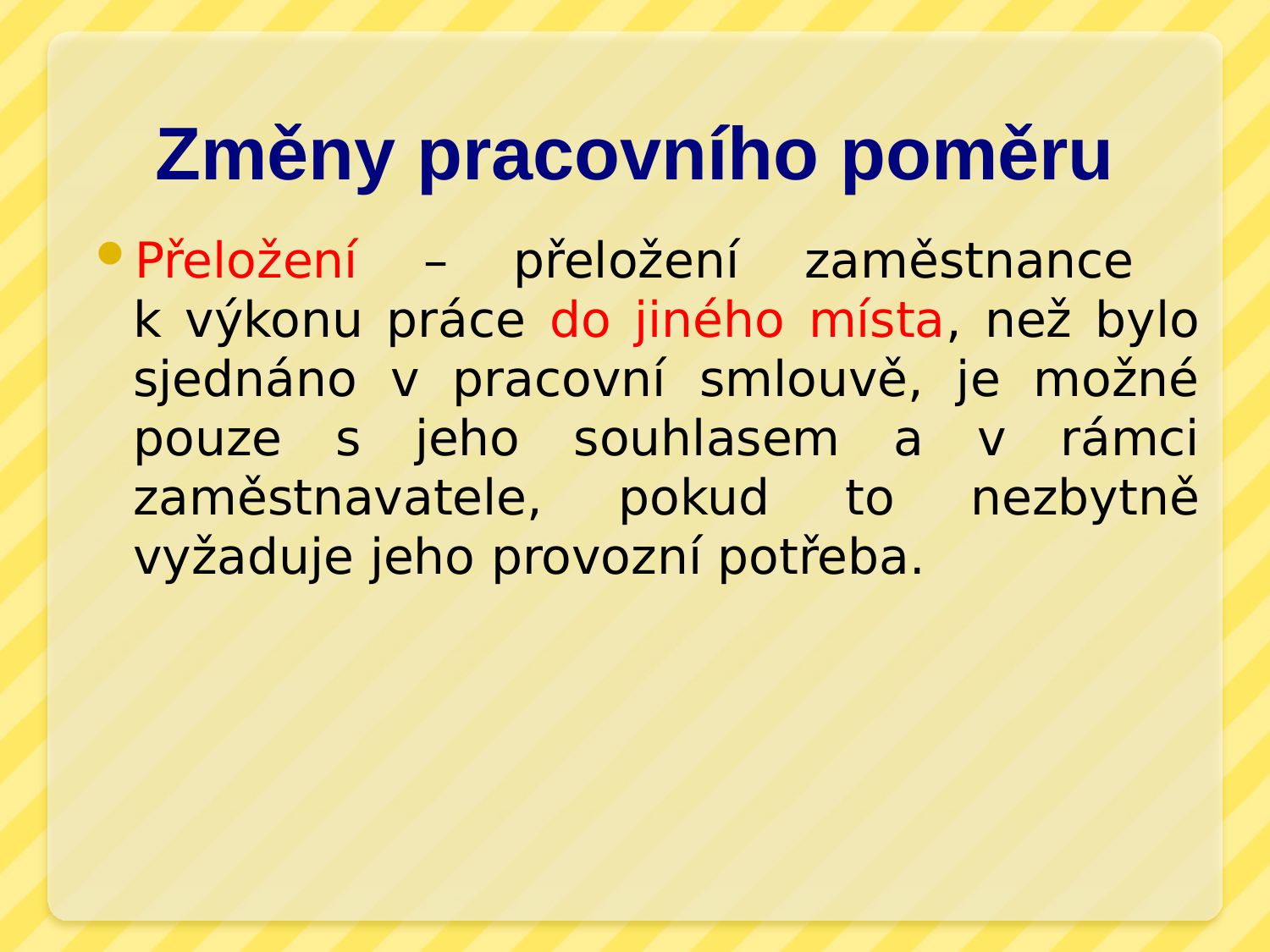

# Změny pracovního poměru
Přeložení – přeložení zaměstnance
k výkonu práce do jiného místa, než bylo sjednáno v pracovní smlouvě, je možné pouze s jeho souhlasem a v rámci zaměstnavatele, pokud to nezbytně vyžaduje jeho provozní potřeba.